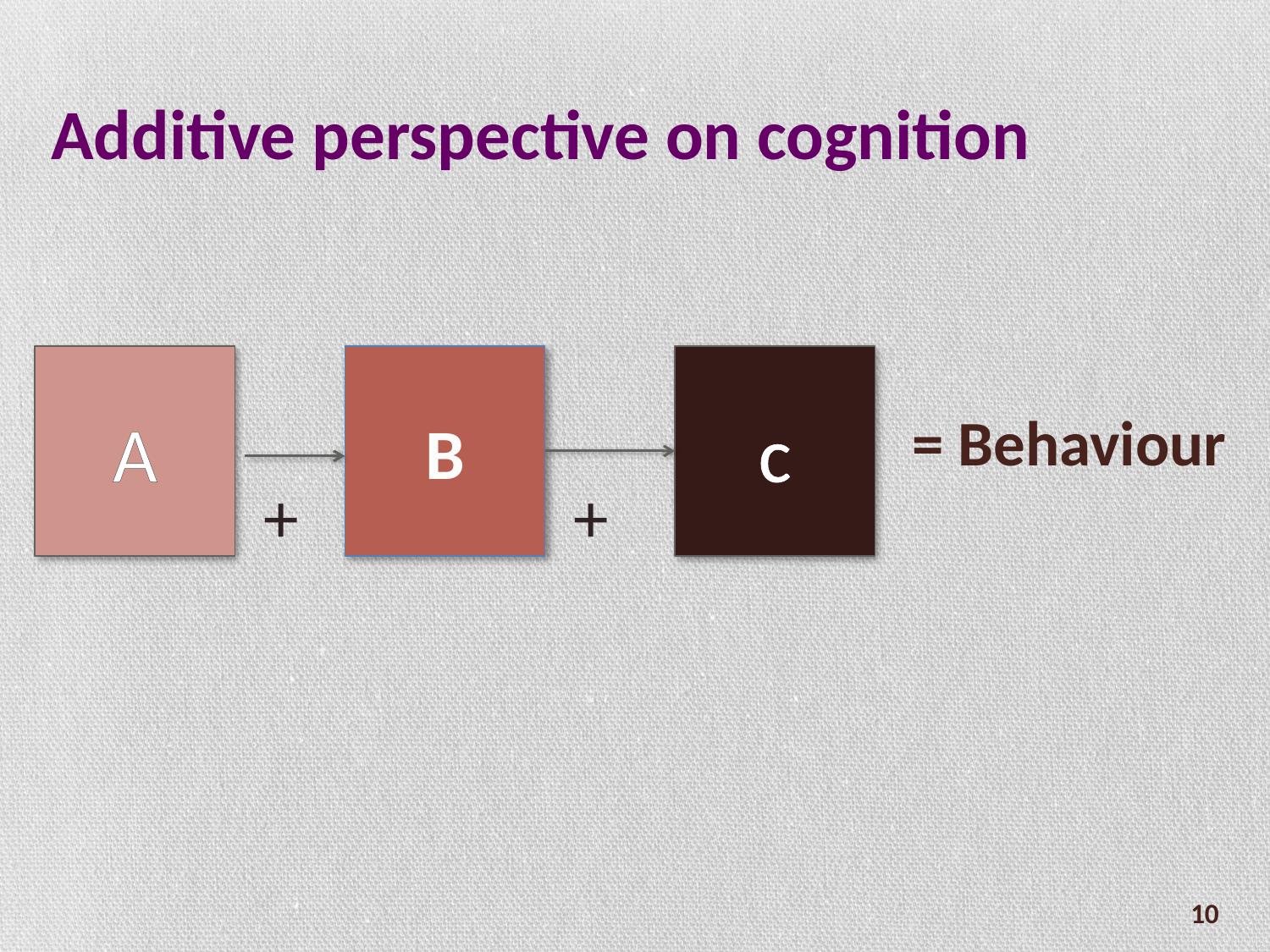

# Additive perspective on cognition
A
B
c
  = Behaviour
 +
 +
10